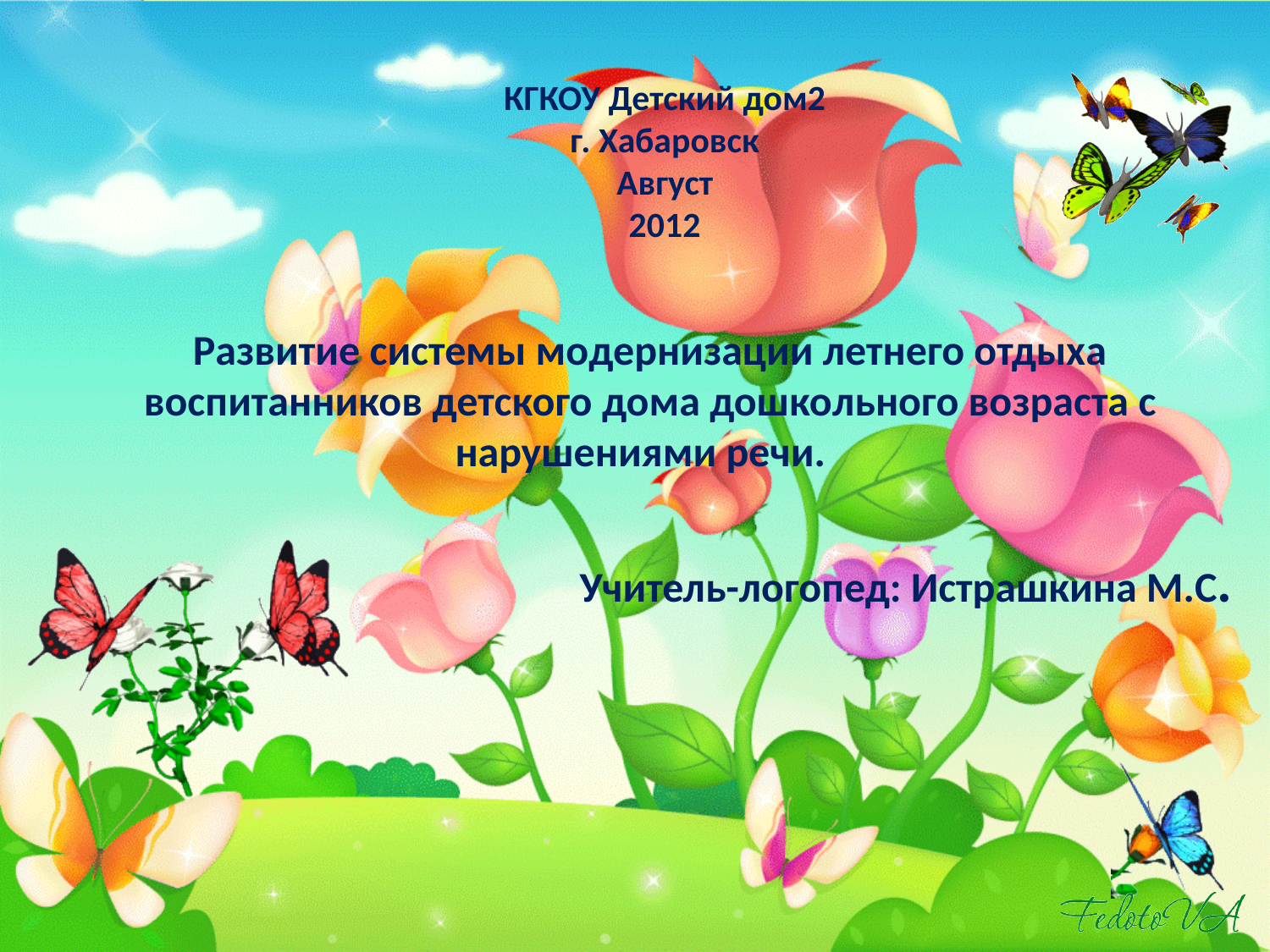

# КГКОУ Детский дом2 г. Хабаровск Август 2012
Развитие системы модернизации летнего отдыха воспитанников детского дома дошкольного возраста с нарушениями речи.

    Учитель-логопед: Истрашкина М.С.